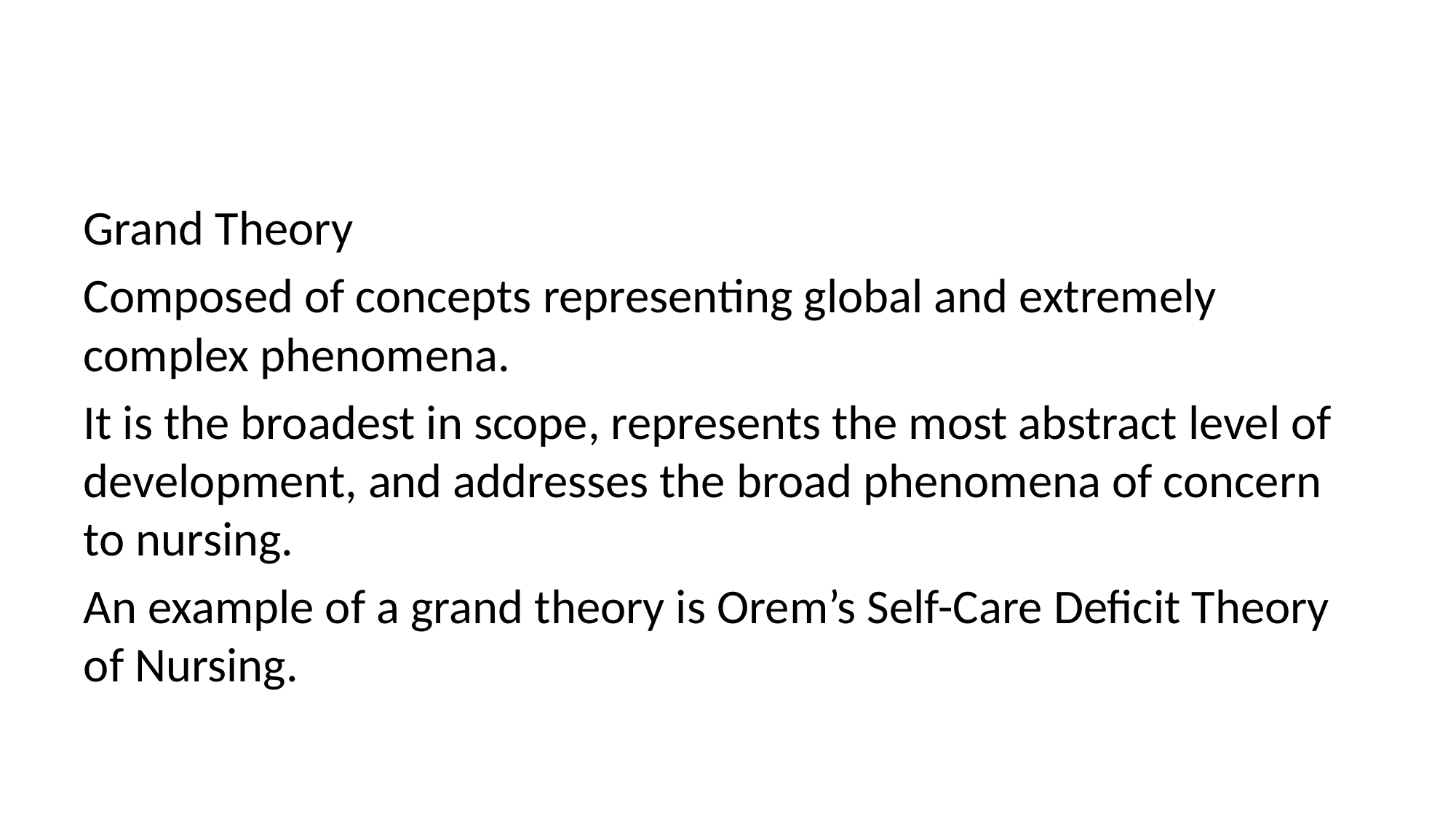

#
Grand Theory
Composed of concepts representing global and extremely complex phenomena.
It is the broadest in scope, represents the most abstract level of development, and addresses the broad phenomena of concern  to nursing.
An example of a grand theory is Orem’s Self-Care Deficit Theory of Nursing.